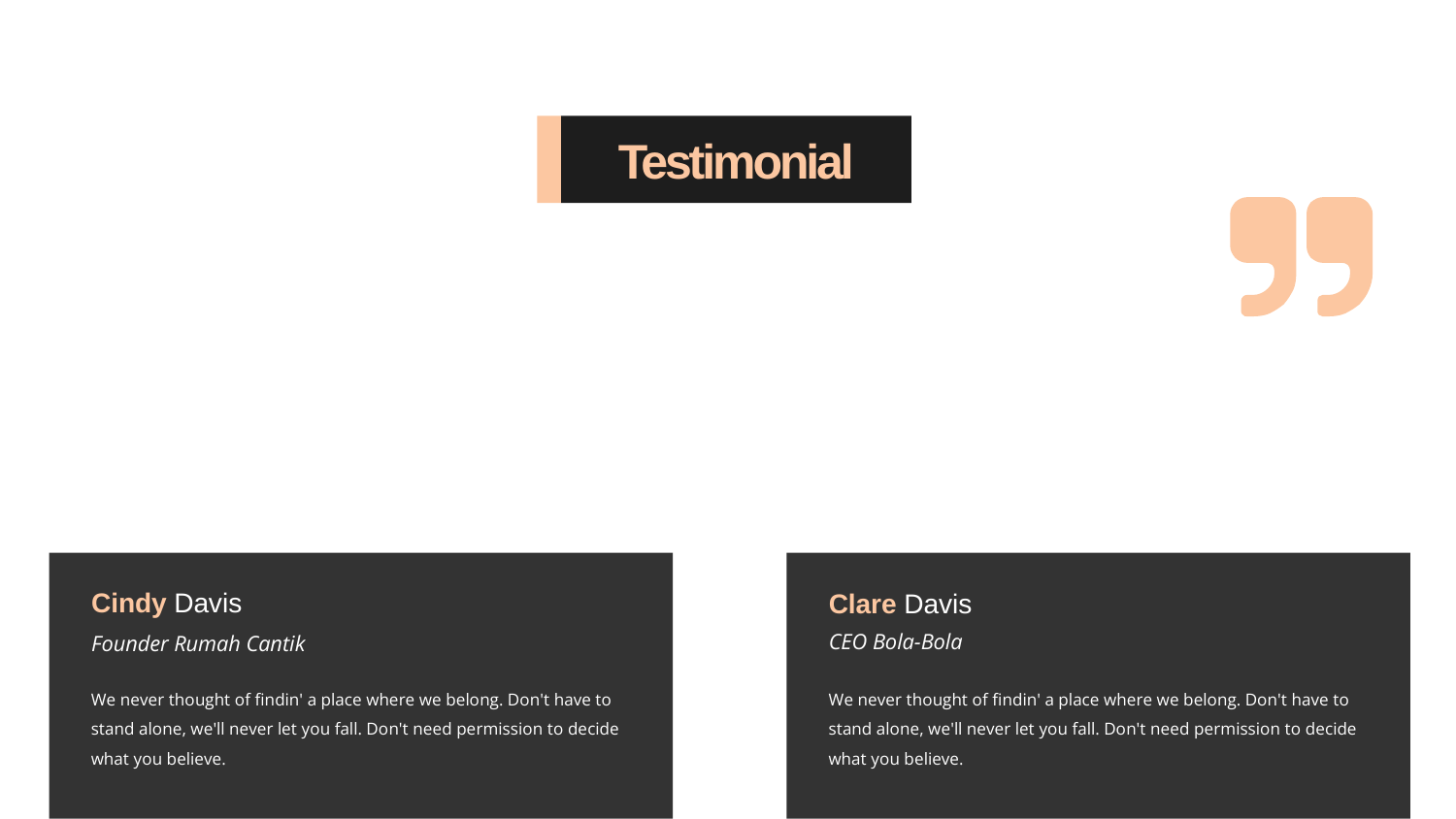

Testimonial

Cindy Davis
Clare Davis
Founder Rumah Cantik
CEO Bola-Bola
We never thought of findin' a place where we belong. Don't have to stand alone, we'll never let you fall. Don't need permission to decide what you believe.
We never thought of findin' a place where we belong. Don't have to stand alone, we'll never let you fall. Don't need permission to decide what you believe.